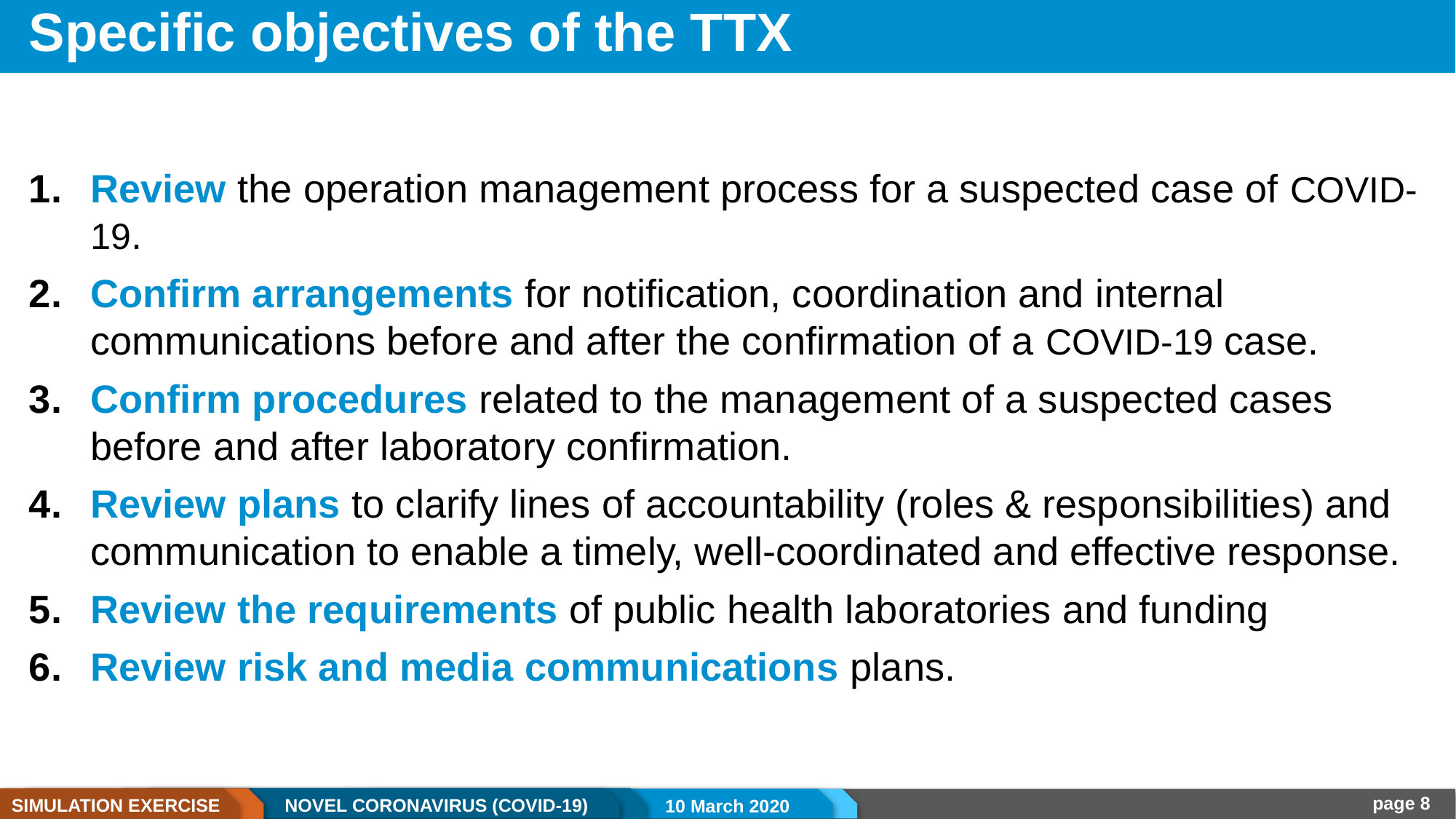

# Specific objectives of the TTX

Review the operation management process for a suspected case of COVID-19.
Confirm arrangements for notification, coordination and internal communications before and after the confirmation of a COVID-19 case.
Confirm procedures related to the management of a suspected cases before and after laboratory confirmation.
Review plans to clarify lines of accountability (roles & responsibilities) and communication to enable a timely, well-coordinated and effective response.
Review the requirements of public health laboratories and funding
Review risk and media communications plans.
10 March 2020